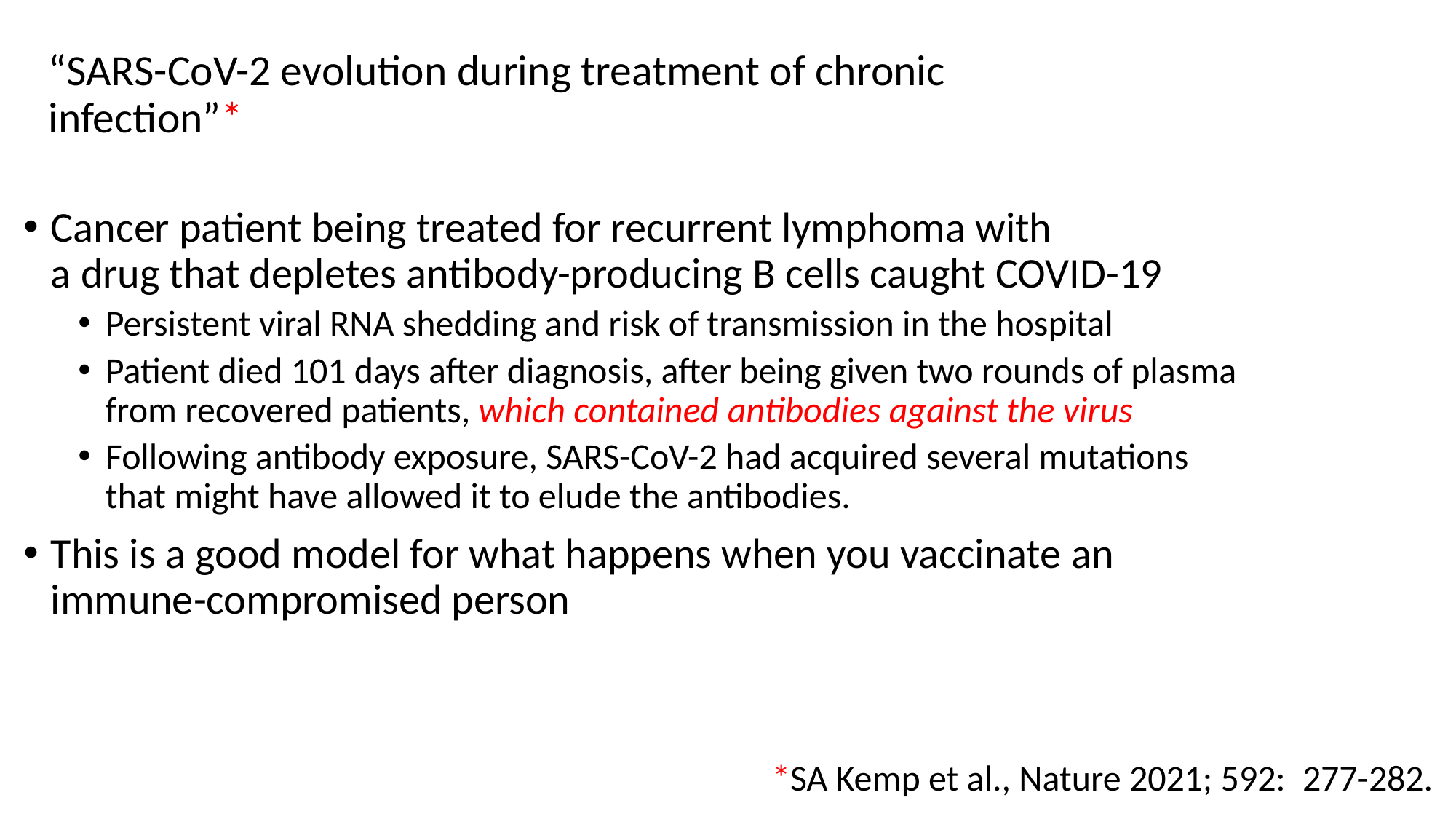

# “SARS-CoV-2 evolution during treatment of chronic infection”*
Cancer patient being treated for recurrent lymphoma with                    a drug that depletes antibody-producing B cells caught COVID-19
Persistent viral RNA shedding and risk of transmission in the hospital
Patient died 101 days after diagnosis, after being given two rounds of plasma from recovered patients, which contained antibodies against the virus
Following antibody exposure, SARS-CoV-2 had acquired several mutations that might have allowed it to elude the antibodies.
This is a good model for what happens when you vaccinate an immune-compromised person
*SA Kemp et al., Nature 2021; 592:  277-282.